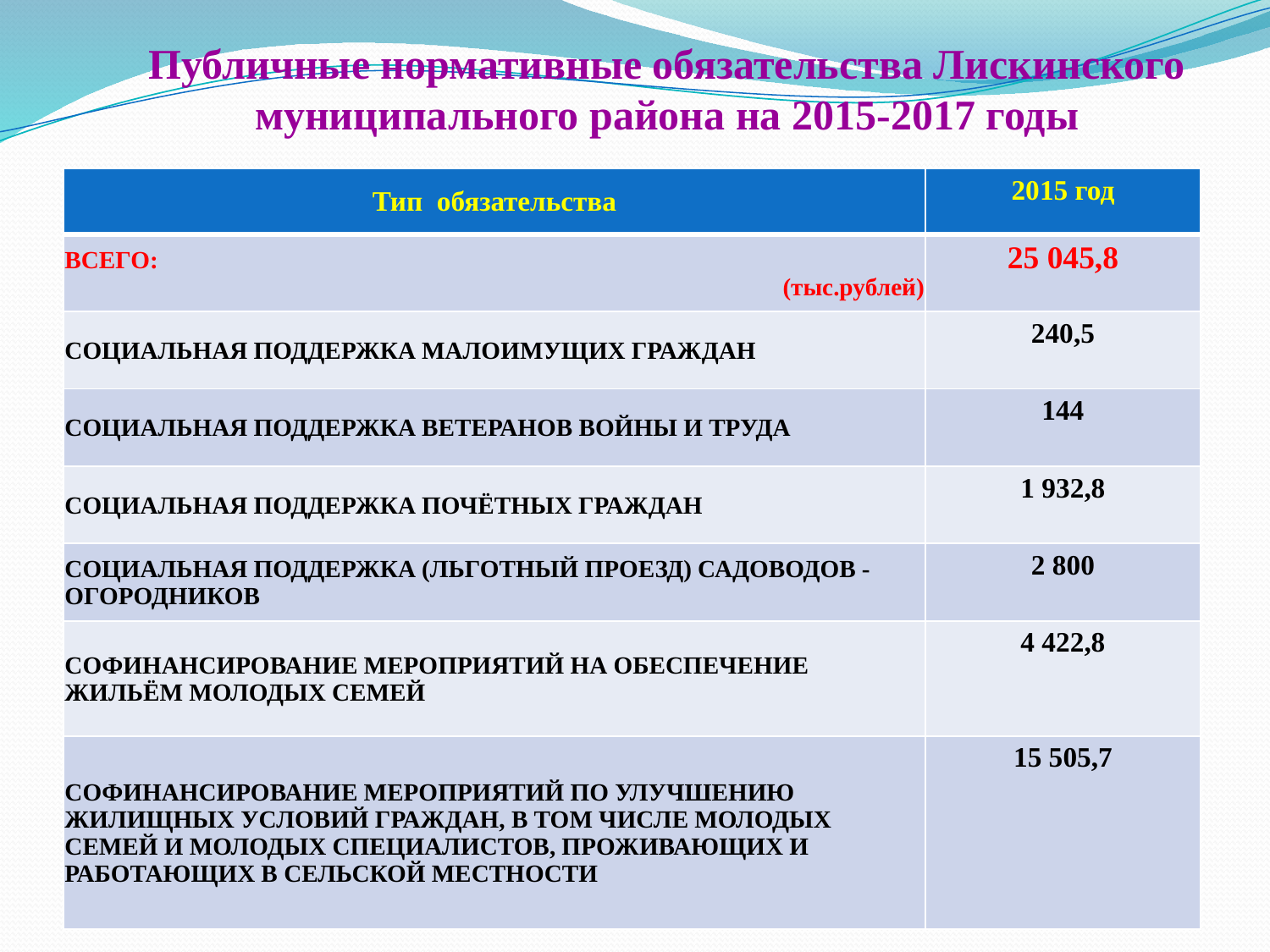

# Публичные нормативные обязательства Лискинского муниципального района на 2015-2017 годы
| Тип обязательства | 2015 год |
| --- | --- |
| ВСЕГО: (тыс.рублей) | 25 045,8 |
| СОЦИАЛЬНАЯ ПОДДЕРЖКА МАЛОИМУЩИХ ГРАЖДАН | 240,5 |
| СОЦИАЛЬНАЯ ПОДДЕРЖКА ВЕТЕРАНОВ ВОЙНЫ И ТРУДА | 144 |
| СОЦИАЛЬНАЯ ПОДДЕРЖКА ПОЧЁТНЫХ ГРАЖДАН | 1 932,8 |
| СОЦИАЛЬНАЯ ПОДДЕРЖКА (ЛЬГОТНЫЙ ПРОЕЗД) САДОВОДОВ - ОГОРОДНИКОВ | 2 800 |
| СОФИНАНСИРОВАНИЕ МЕРОПРИЯТИЙ НА ОБЕСПЕЧЕНИЕ ЖИЛЬЁМ МОЛОДЫХ СЕМЕЙ | 4 422,8 |
| СОФИНАНСИРОВАНИЕ МЕРОПРИЯТИЙ ПО УЛУЧШЕНИЮ ЖИЛИЩНЫХ УСЛОВИЙ ГРАЖДАН, В ТОМ ЧИСЛЕ МОЛОДЫХ СЕМЕЙ И МОЛОДЫХ СПЕЦИАЛИСТОВ, ПРОЖИВАЮЩИХ И РАБОТАЮЩИХ В СЕЛЬСКОЙ МЕСТНОСТИ | 15 505,7 |